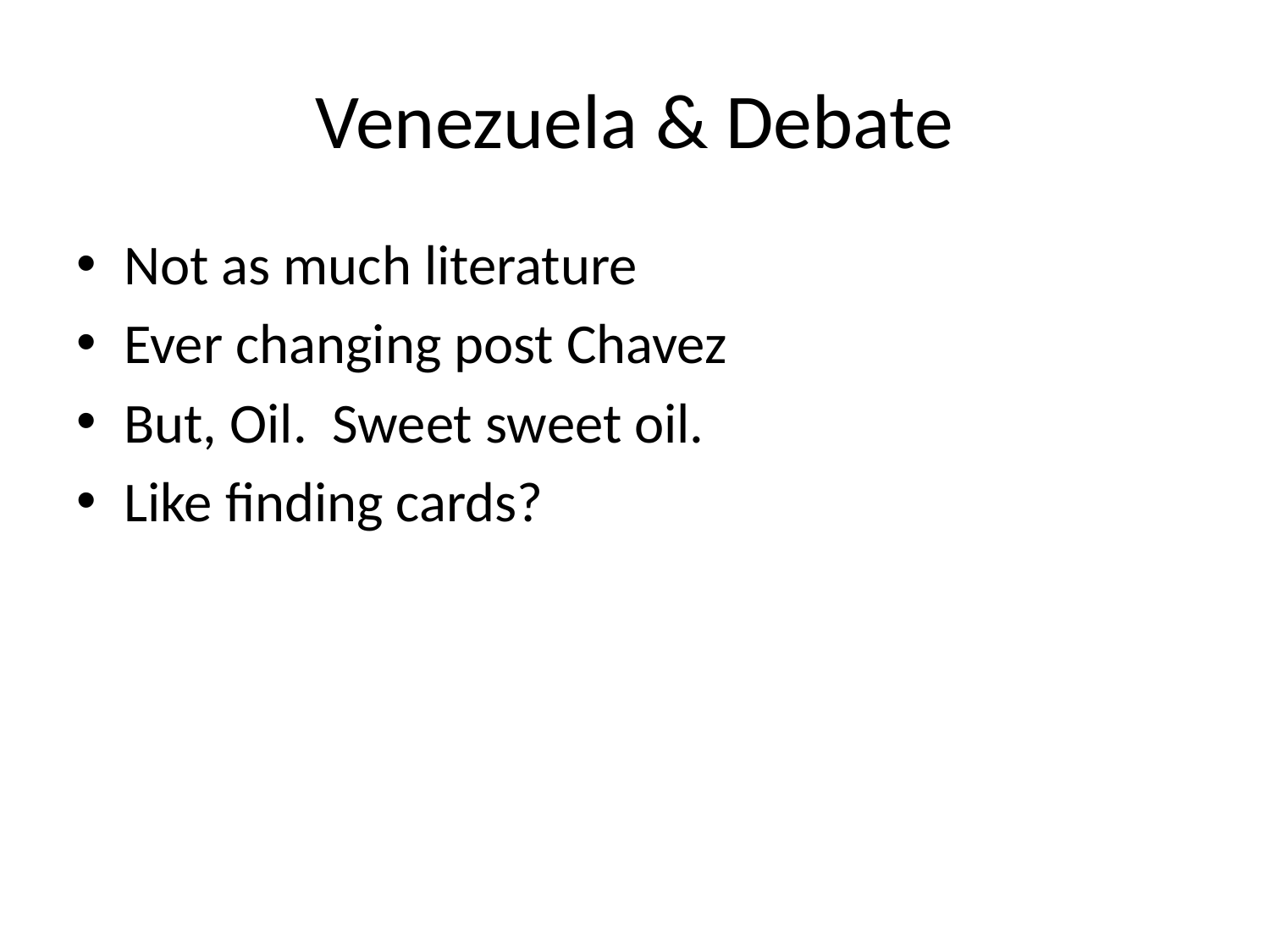

# Venezuela & Debate
Not as much literature
Ever changing post Chavez
But, Oil.  Sweet sweet oil.
Like finding cards?